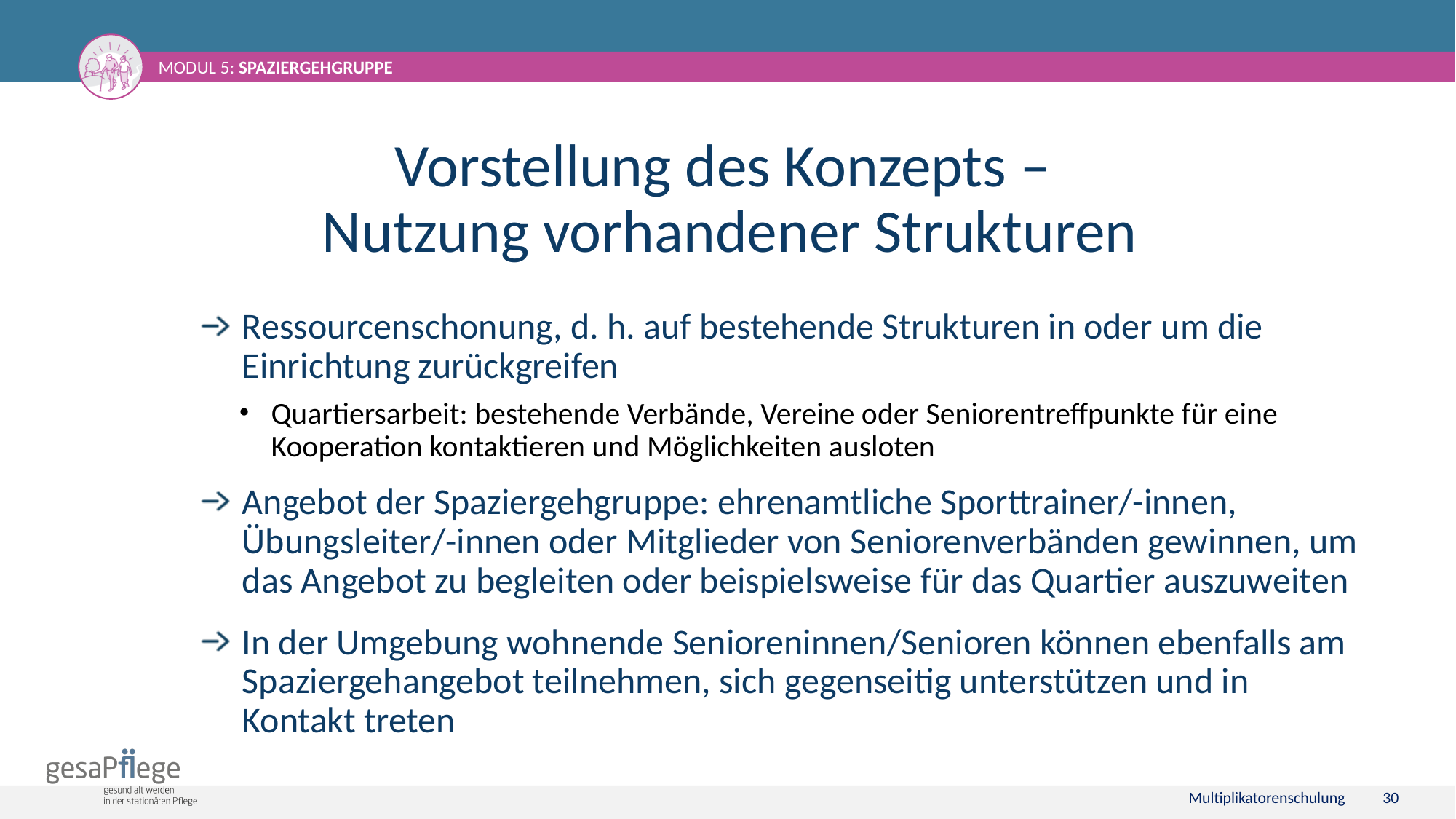

# Vorstellung des Konzepts – Nutzung vorhandener Strukturen
Ressourcenschonung, d. h. auf bestehende Strukturen in oder um die Einrichtung zurückgreifen
Quartiersarbeit: bestehende Verbände, Vereine oder Seniorentreffpunkte für eine Kooperation kontaktieren und Möglichkeiten ausloten
Angebot der Spaziergehgruppe: ehrenamtliche Sporttrainer/-innen, Übungsleiter/-innen oder Mitglieder von Seniorenverbänden gewinnen, um das Angebot zu begleiten oder beispielsweise für das Quartier auszuweiten
In der Umgebung wohnende Senioreninnen/Senioren können ebenfalls am Spaziergehangebot teilnehmen, sich gegenseitig unterstützen und in Kontakt treten

Multiplikatorenschulung
30